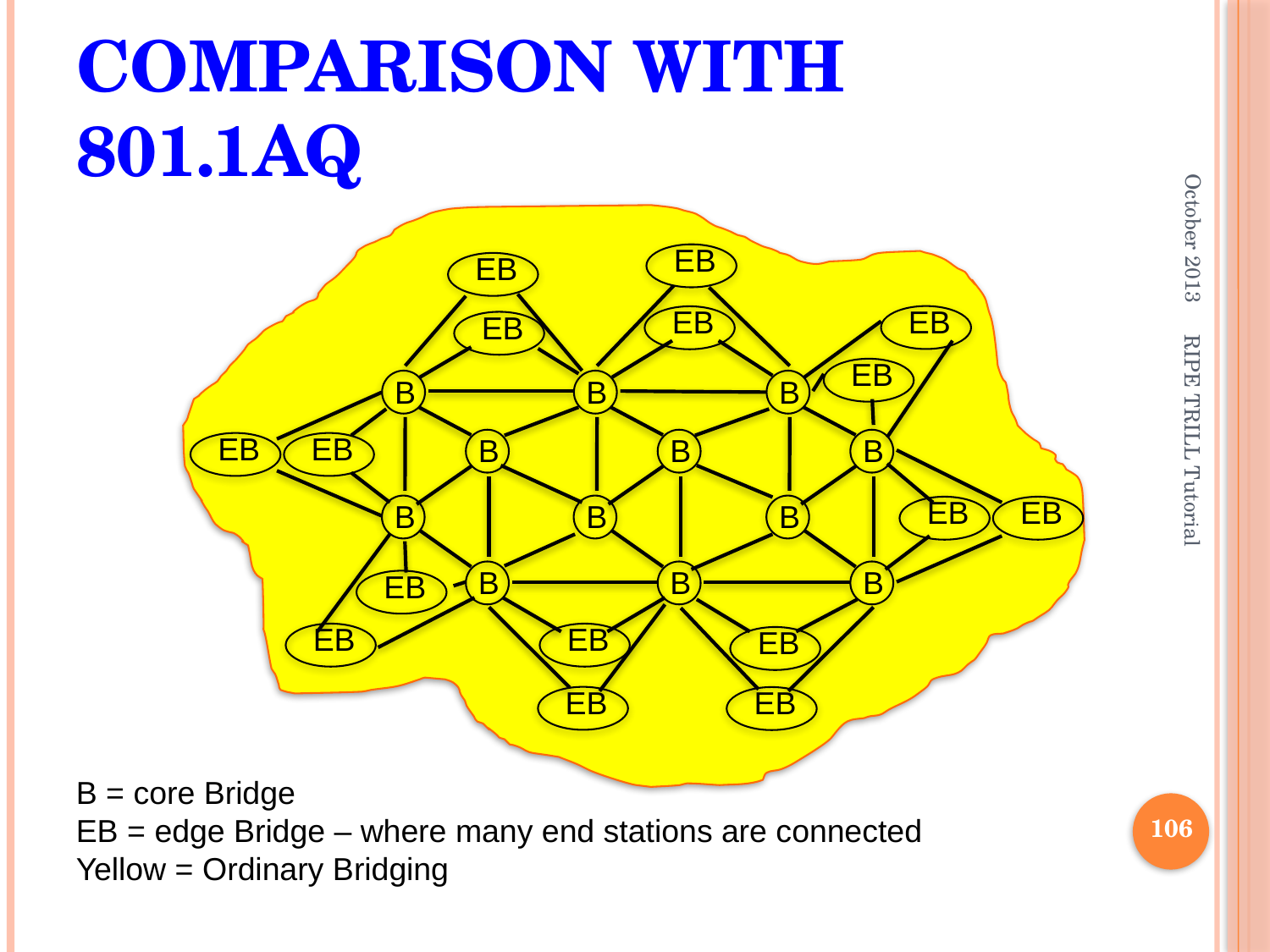

# Comparison with 801.1aq
October 2013

EB

EB

EB

EB

EB

EB

B

B

B

EB

EB

B

B

B

EB

EB

B

B

B

RIPE TRILL Tutorial
B

B

B

EB

EB

EB

EB

EB

EB

B = core Bridge
EB = edge Bridge – where many end stations are connected
Yellow = Ordinary Bridging
106